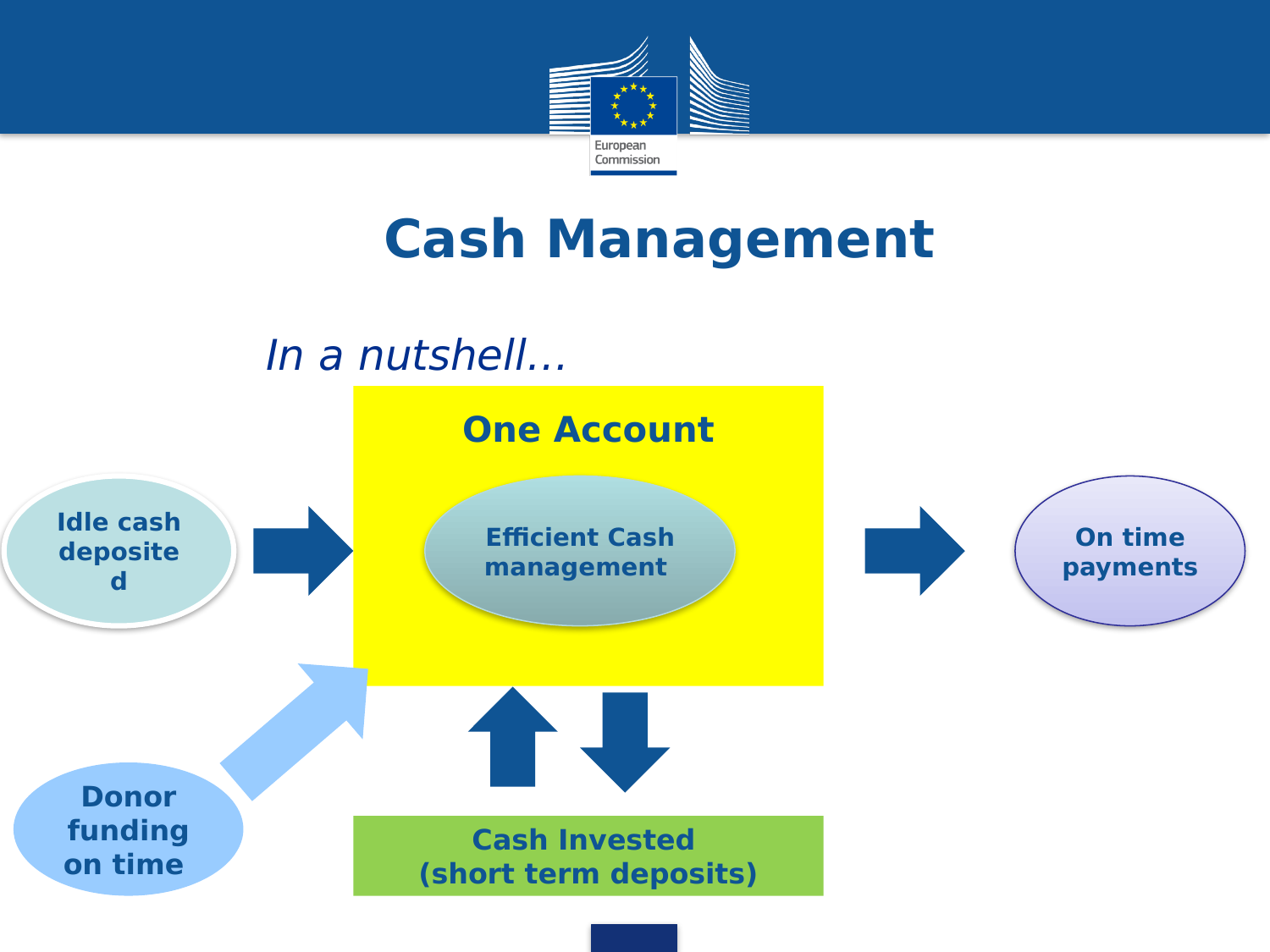

# Cash Management
In a nutshell…

One Account

Idle cash deposited
Efficient Cash management
On time payments

Donor funding on time
Cash Invested
(short term deposits)